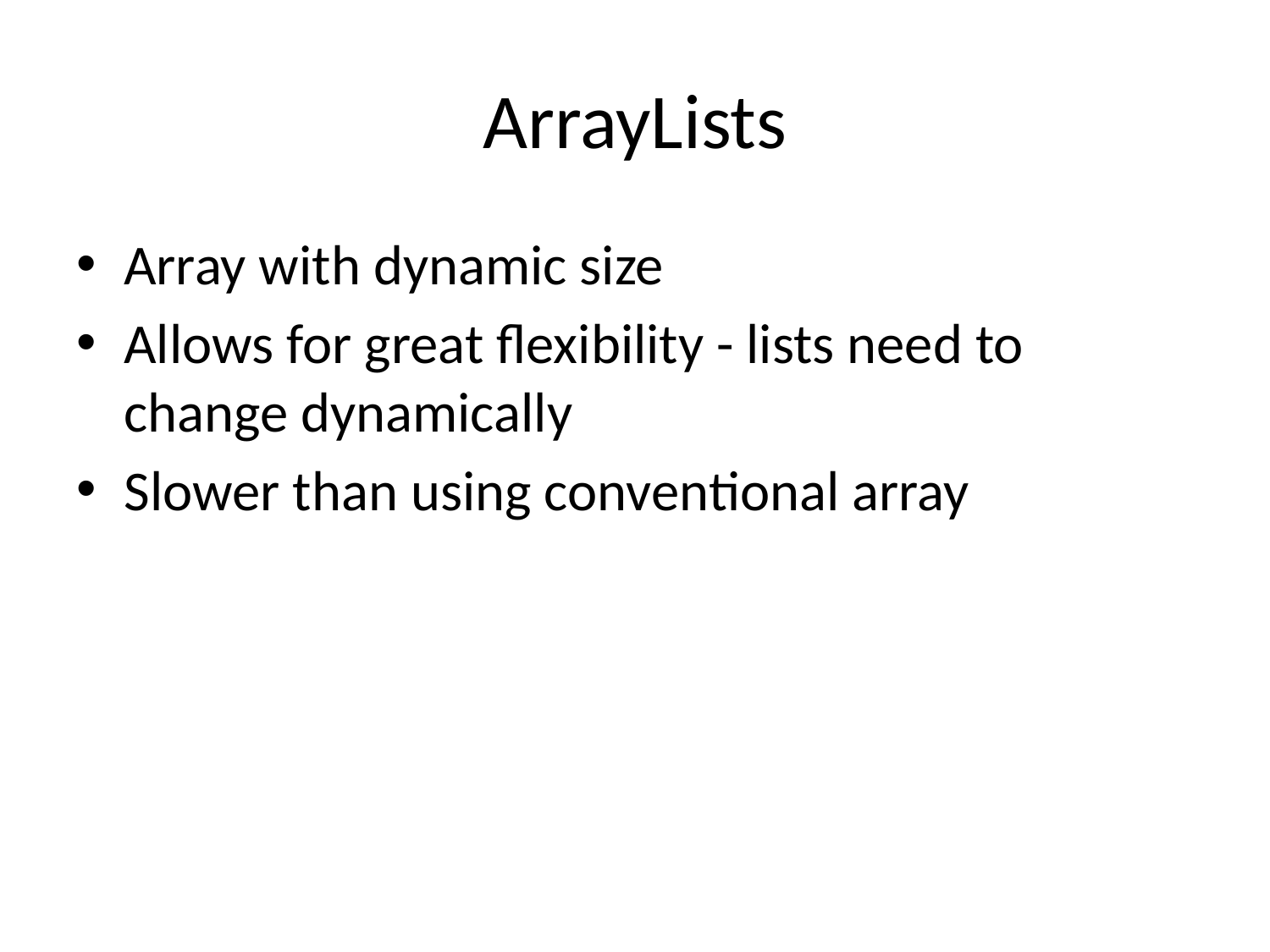

# ArrayLists
Array with dynamic size
Allows for great flexibility - lists need to change dynamically
Slower than using conventional array